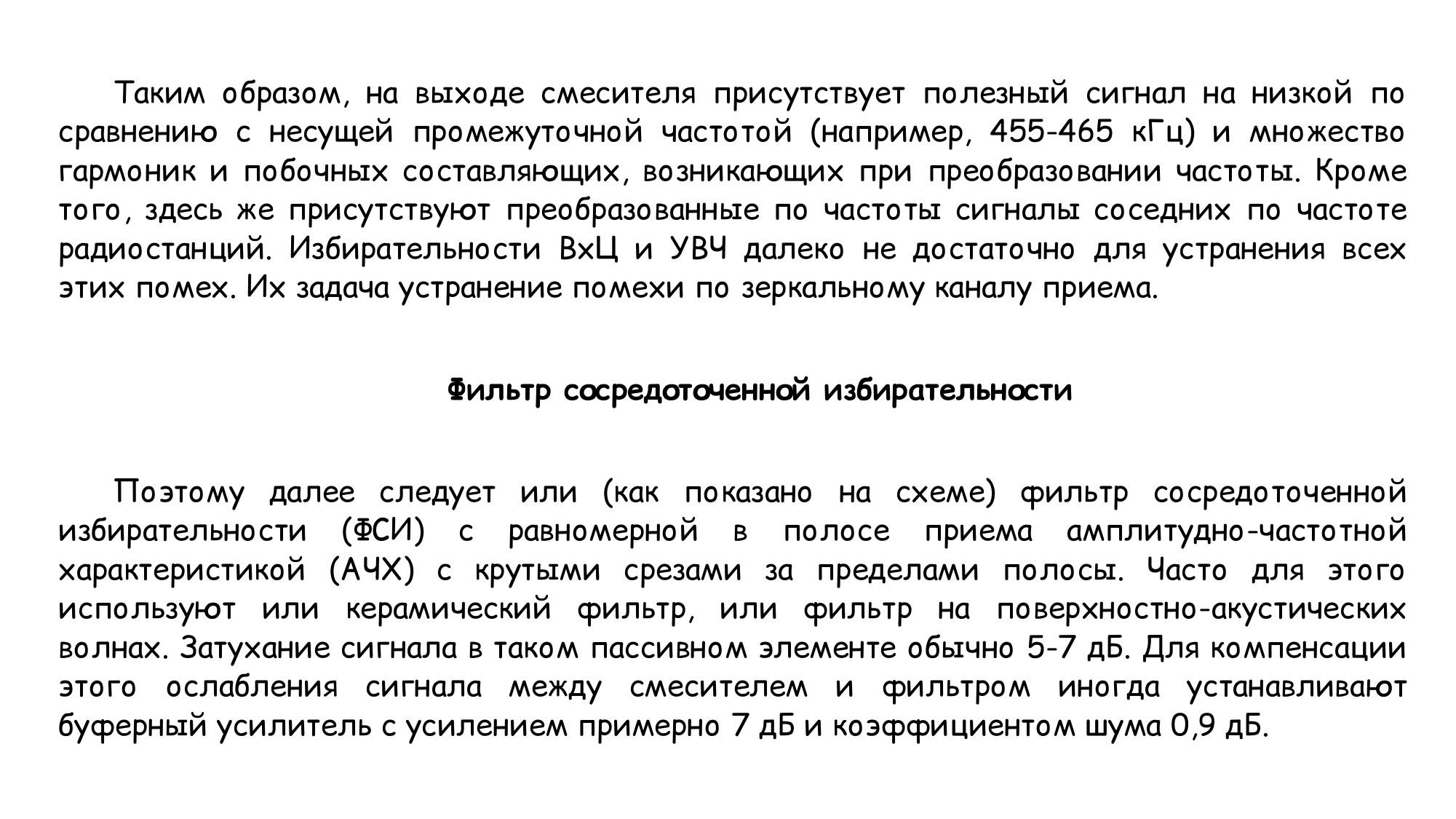

Таким образом, на выходе смесителя присутствует полезный сигнал на низкой по сравнению с несущей промежуточной частотой (например, 455-465 кГц) и множество гармоник и побочных составляющих, возникающих при преобразовании частоты. Кроме того, здесь же присутствуют преобразованные по частоты сигналы соседних по частоте радиостанций. Избирательности ВхЦ и УВЧ далеко не достаточно для устранения всех этих помех. Их задача устранение помехи по зеркальному каналу приема.

Фильтр сосредоточенной избирательности

Поэтому далее следует или (как показано на схеме) фильтр сосредоточенной избирательности (ФСИ) с равномерной в полосе приема амплитудно-частотной характеристикой (АЧХ) с крутыми срезами за пределами полосы. Часто для этого используют или керамический фильтр, или фильтр на поверхностно-акустических волнах. Затухание сигнала в таком пассивном элементе обычно 5-7 дБ. Для компенсации этого ослабления сигнала между смесителем и фильтром иногда устанавливают буферный усилитель с усилением примерно 7 дБ и коэффициентом шума 0,9 дБ.